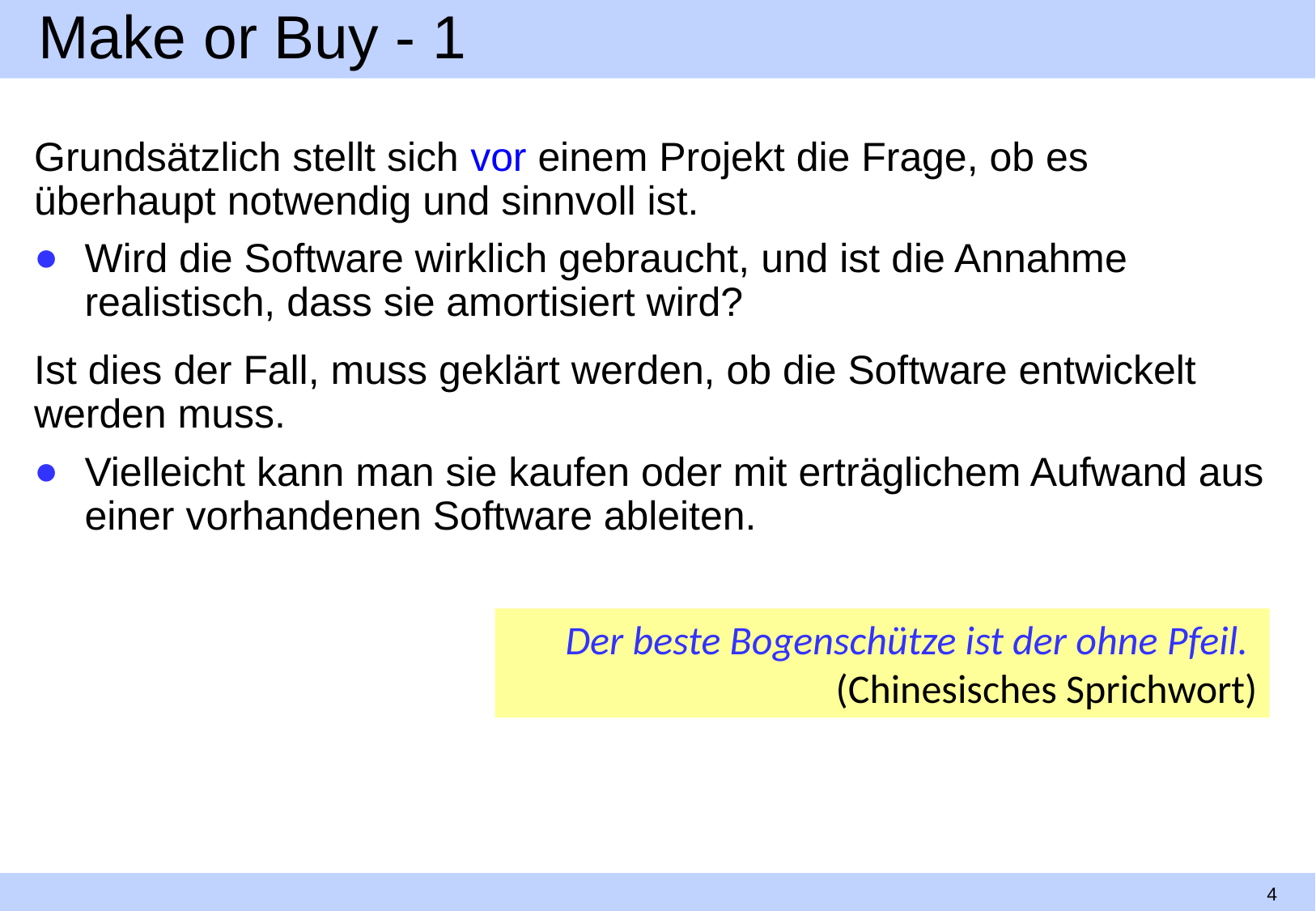

# Make or Buy - 1
Grundsätzlich stellt sich vor einem Projekt die Frage, ob es überhaupt notwendig und sinnvoll ist.
Wird die Software wirklich gebraucht, und ist die Annahme realistisch, dass sie amortisiert wird?
Ist dies der Fall, muss geklärt werden, ob die Software entwickelt werden muss.
Vielleicht kann man sie kaufen oder mit erträglichem Aufwand aus einer vorhandenen Software ableiten.
Der beste Bogenschütze ist der ohne Pfeil.
(Chinesisches Sprichwort)
4